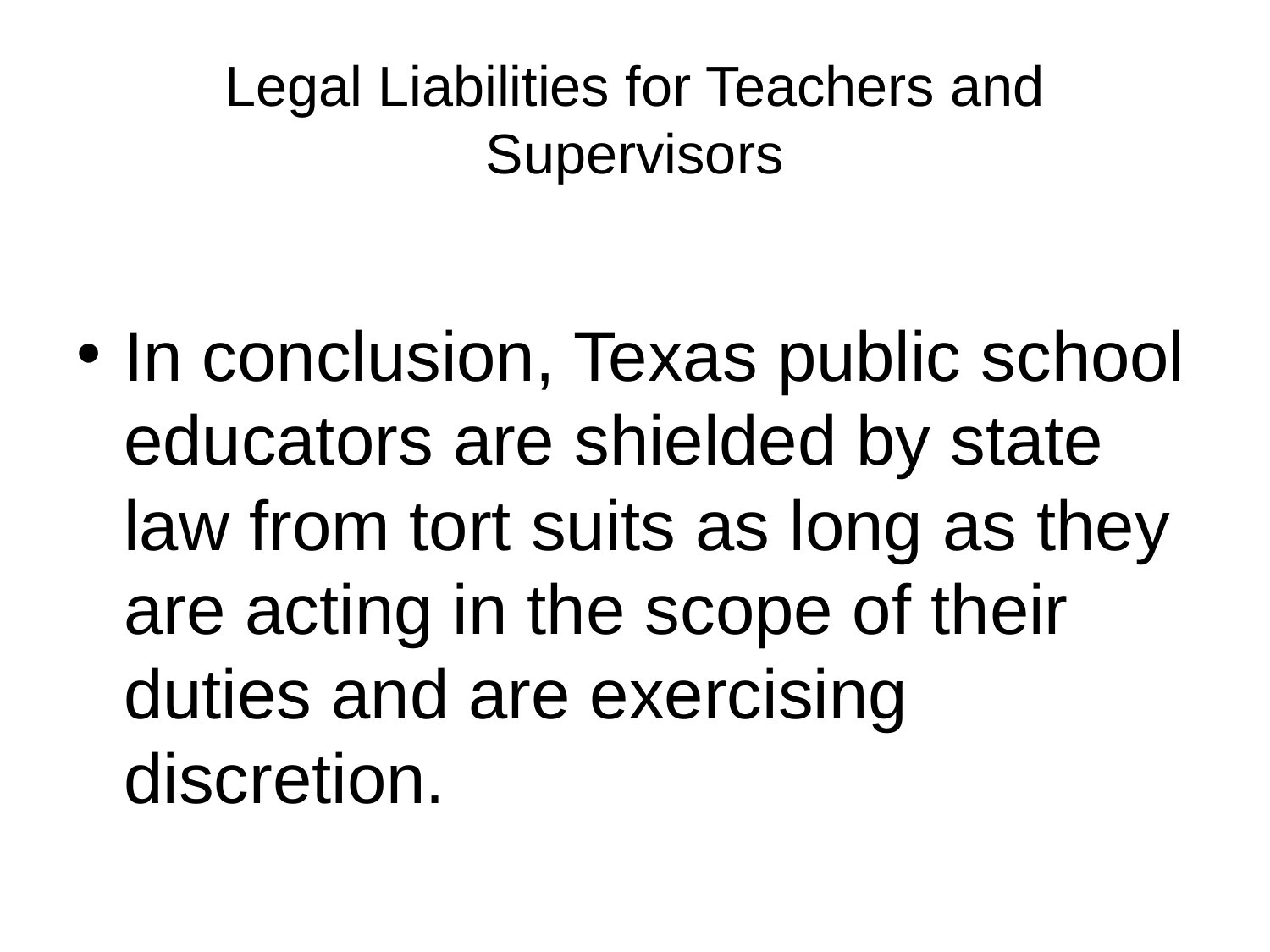

# Legal Liabilities for Teachers and Supervisors

In conclusion, Texas public school educators are shielded by state law from tort suits as long as they are acting in the scope of their duties and are exercising discretion.